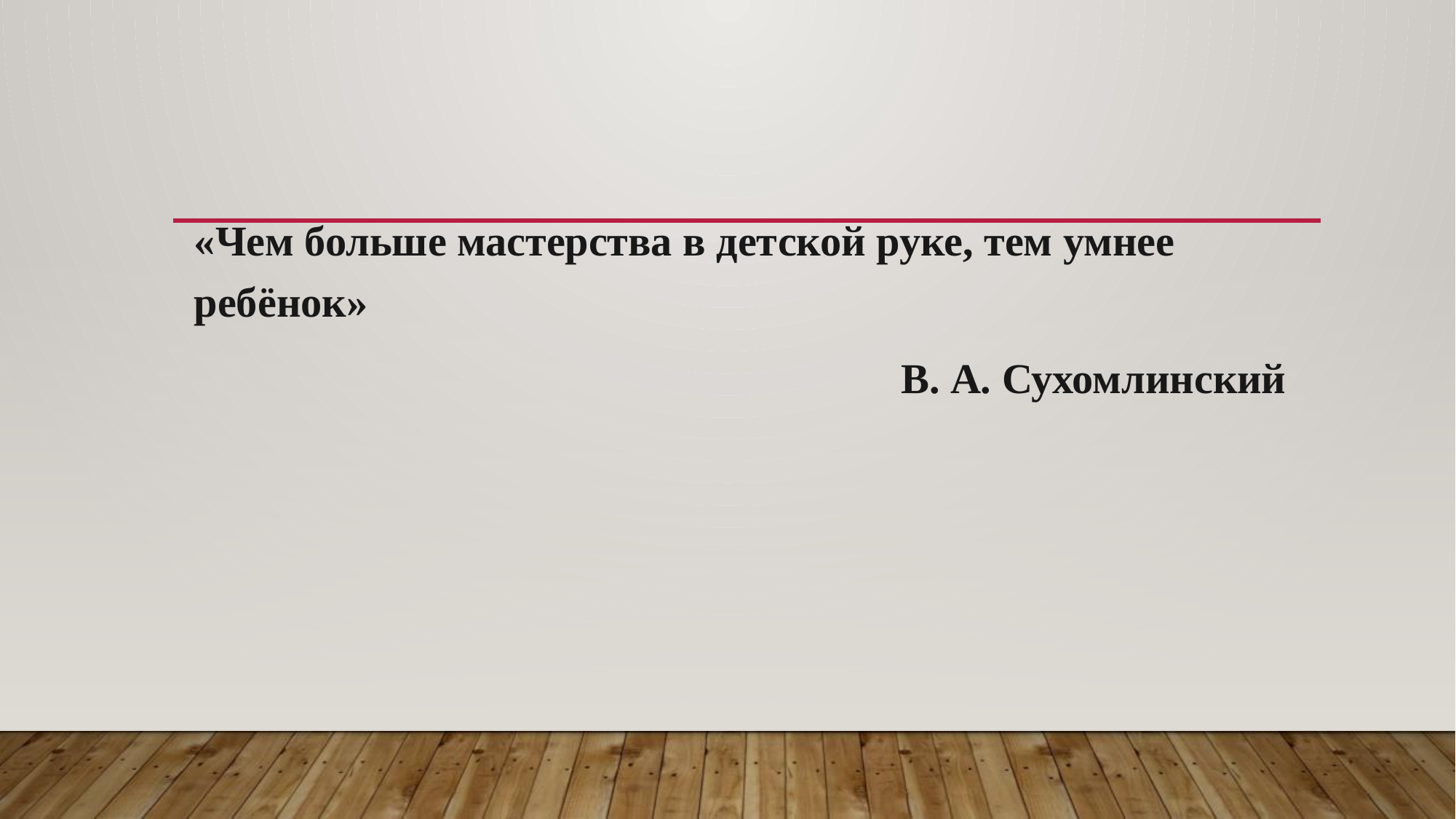

«Чем больше мастерства в детской руке, тем умнее ребёнок»
                                                                   В. А. Сухомлинский